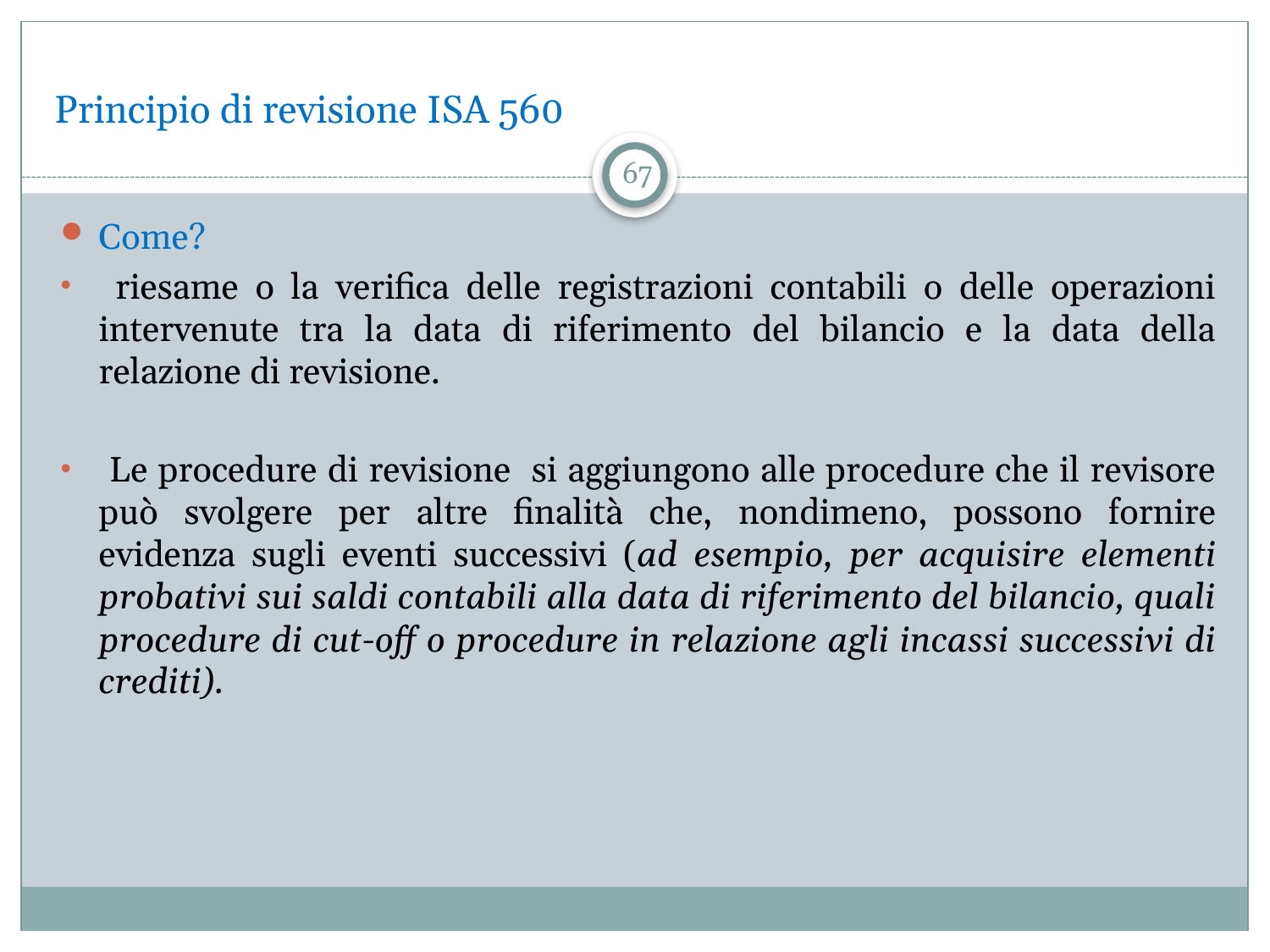

# Principio di revisione ISA 560
67
Come?
 riesame o la verifica delle registrazioni contabili o delle operazioni intervenute tra la data di riferimento del bilancio e la data della relazione di revisione.

 Le procedure di revisione  si aggiungono alle procedure che il revisore può svolgere per altre finalità che, nondimeno, possono fornire evidenza sugli eventi successivi (ad esempio, per acquisire elementi probativi sui saldi contabili alla data di riferimento del bilancio, quali procedure di cut-off o procedure in relazione agli incassi successivi di crediti).